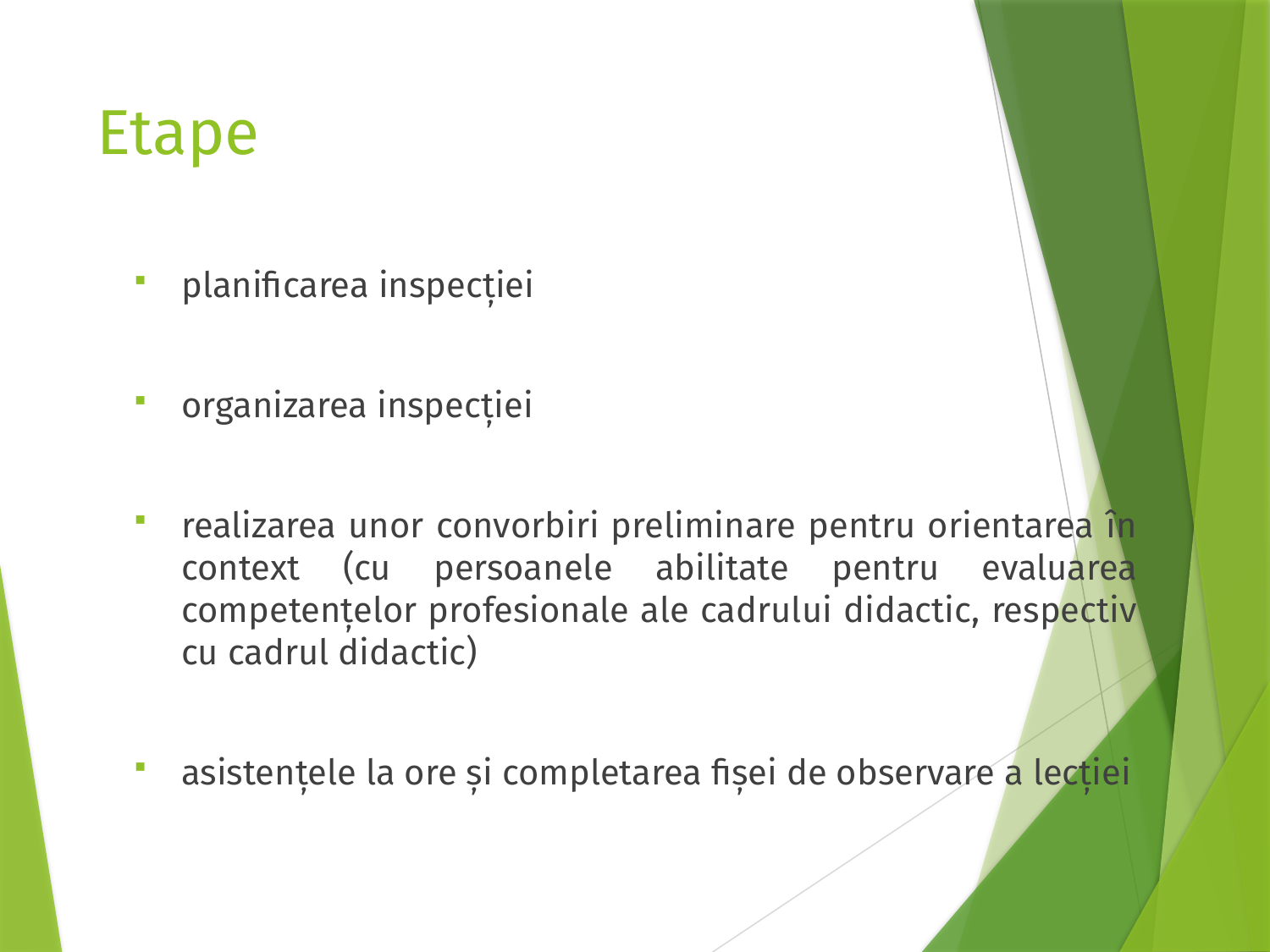

# Etape
planificarea inspecției

organizarea inspecției

realizarea unor convorbiri preliminare pentru orientarea în context (cu persoanele abilitate pentru evaluarea competențelor profesionale ale cadrului didactic, respectiv cu cadrul didactic)

asistențele la ore și completarea fișei de observare a lecției